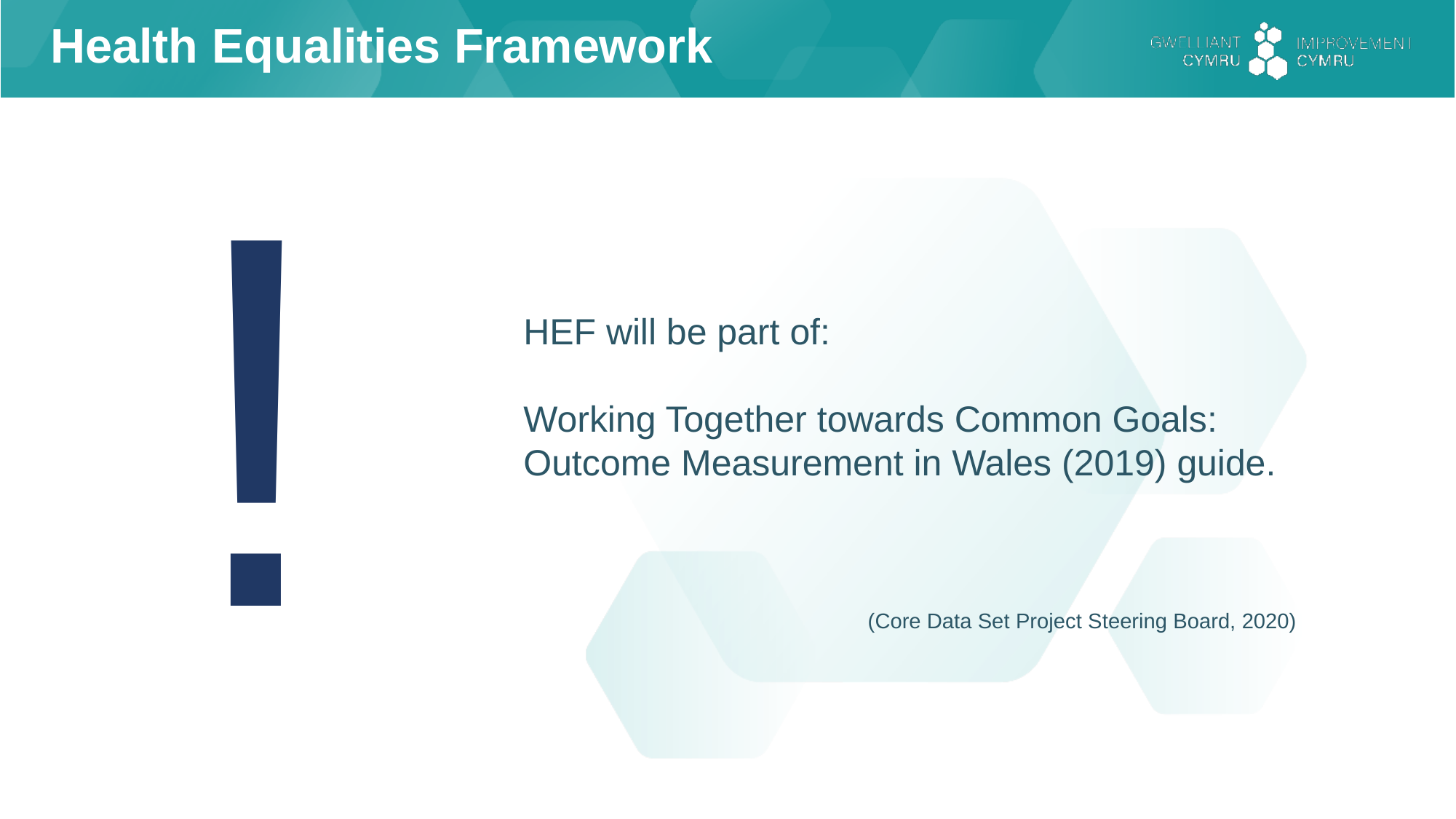

Health Equalities Framework
!
HEF will be part of:

Working Together towards Common Goals: Outcome Measurement in Wales (2019) guide.

(Core Data Set Project Steering Board, 2020)